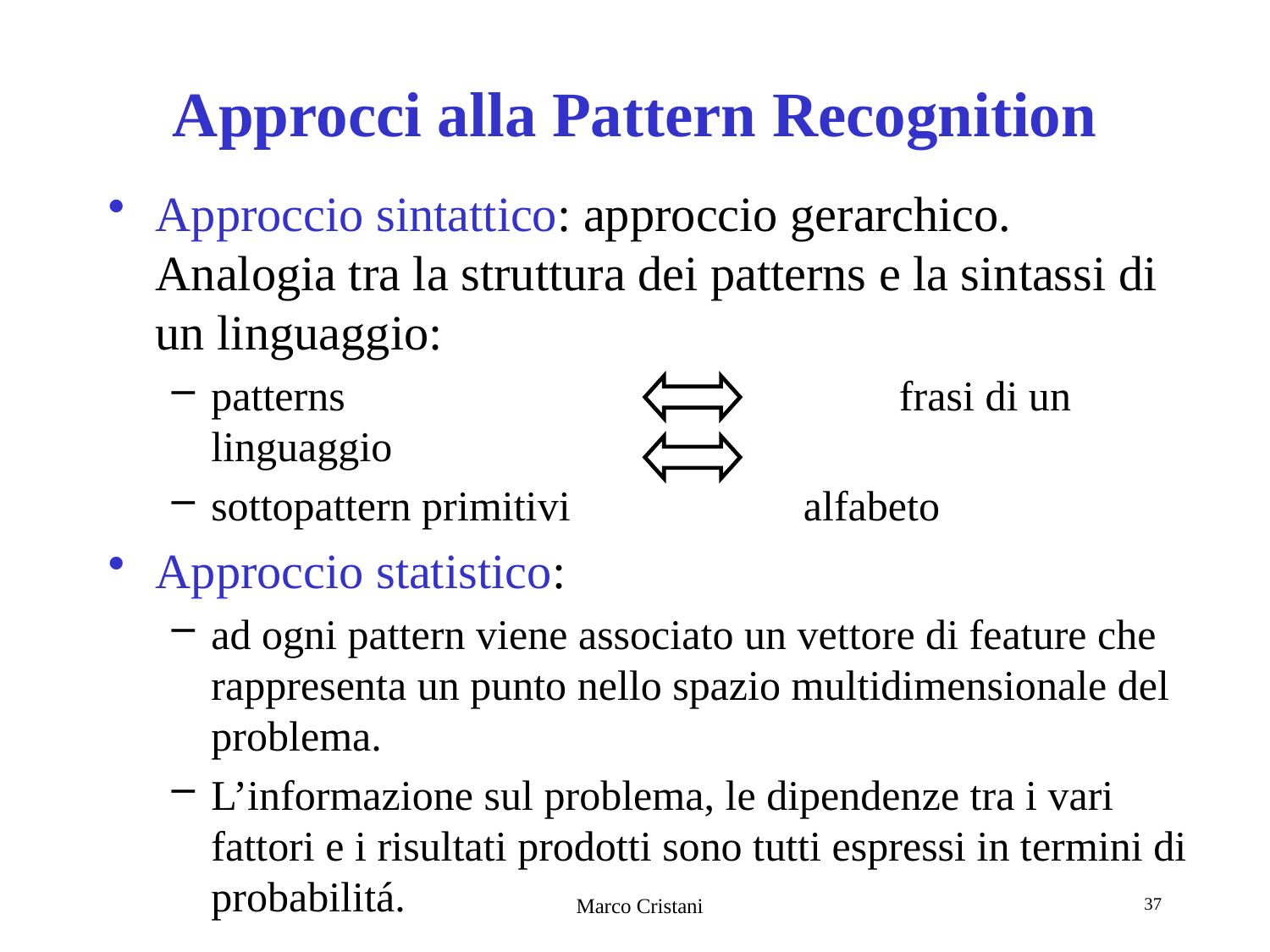

# Approcci alla Pattern Recognition
Approccio sintattico: approccio gerarchico. Analogia tra la struttura dei patterns e la sintassi di un linguaggio:
patterns				     frasi di un linguaggio
sottopattern primitivi                      alfabeto
Approccio statistico:
ad ogni pattern viene associato un vettore di feature che rappresenta un punto nello spazio multidimensionale del problema.
L’informazione sul problema, le dipendenze tra i vari fattori e i risultati prodotti sono tutti espressi in termini di probabilitá.

Marco Cristani
37